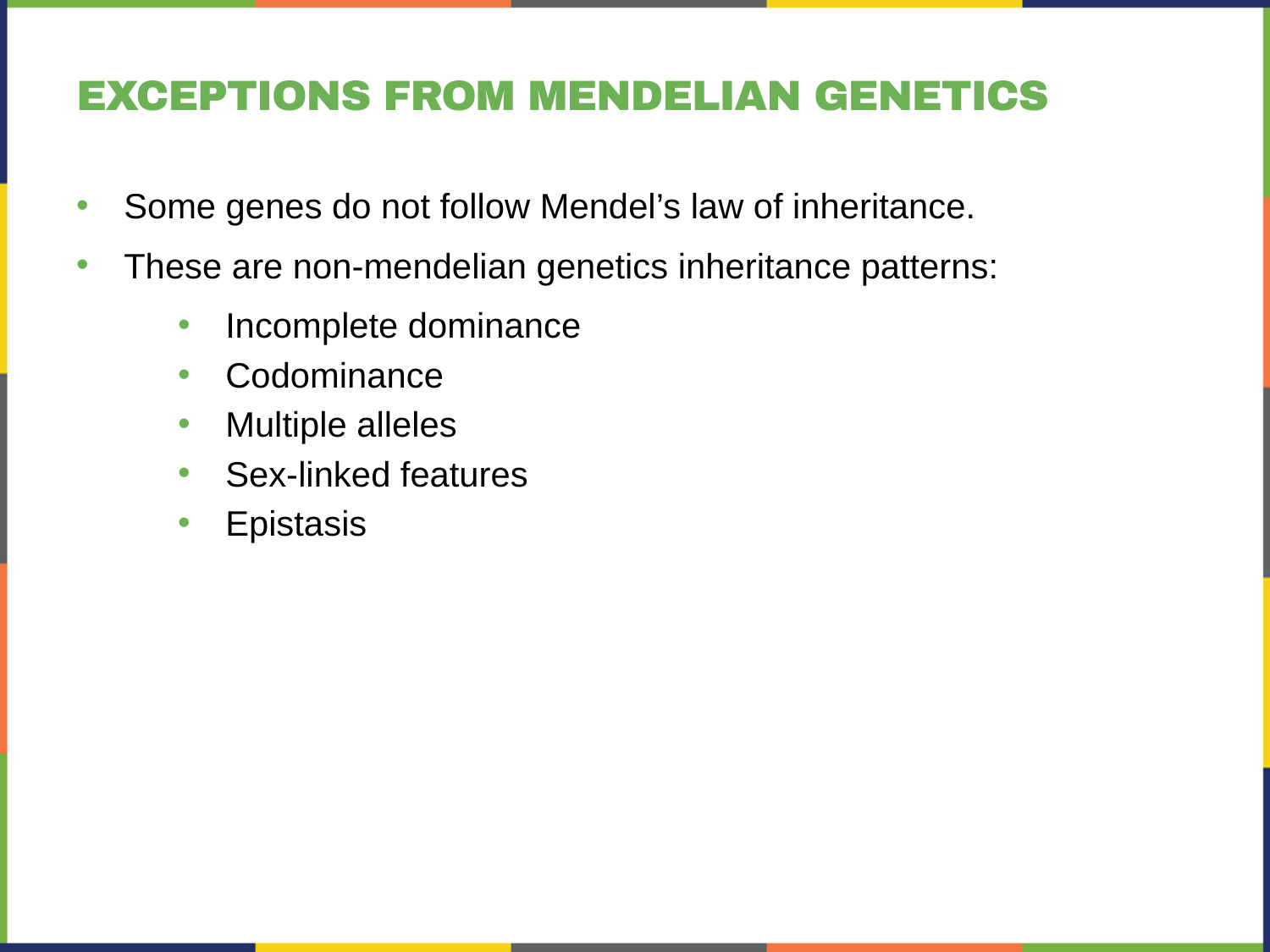

# Exceptions from mendelian genetics
Some genes do not follow Mendel’s law of inheritance.
These are non-mendelian genetics inheritance patterns:
Incomplete dominance
Codominance
Multiple alleles
Sex-linked features
Epistasis